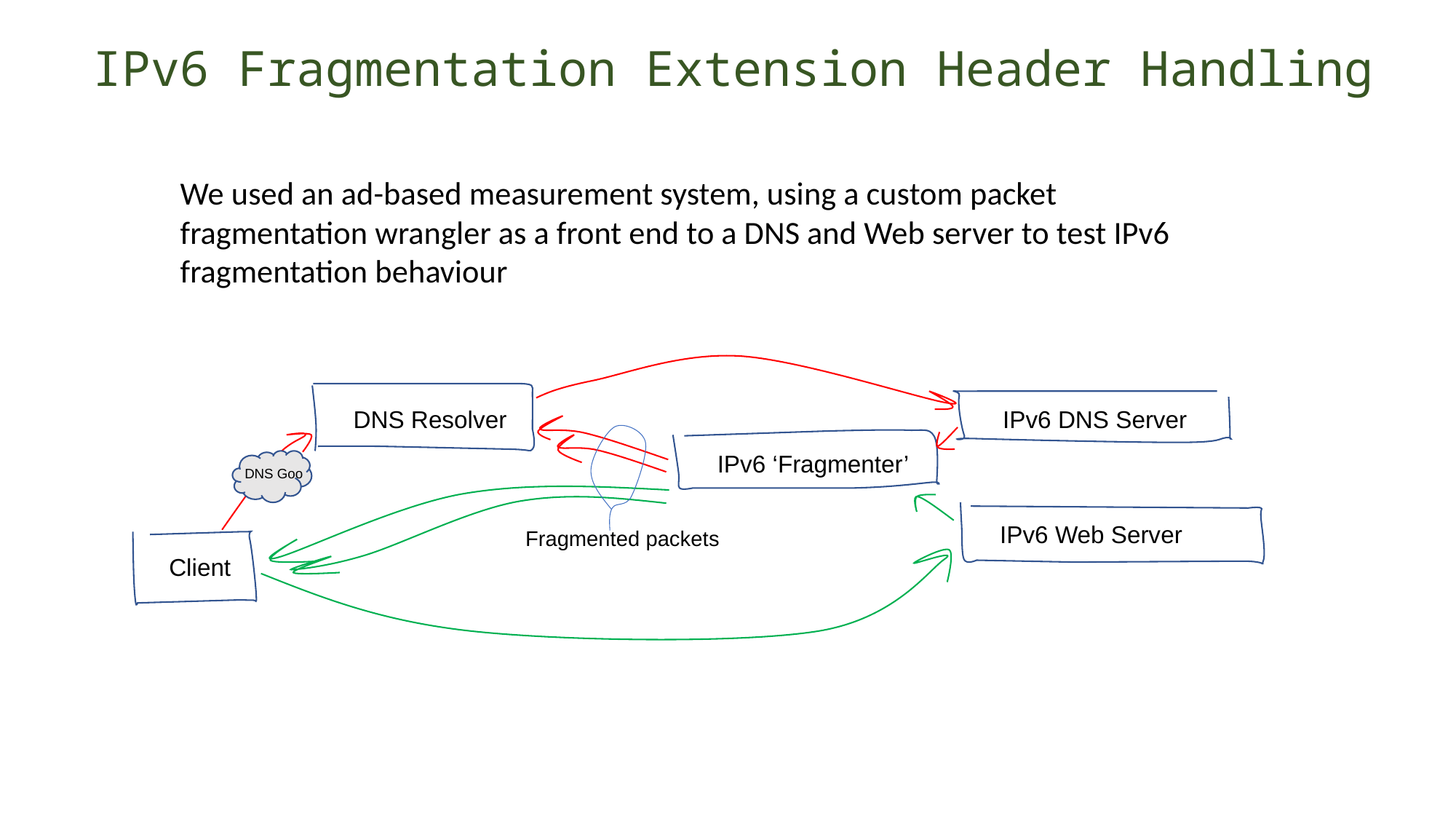

IPv6 Fragmentation Extension Header Handling
We used an ad-based measurement system, using a custom packet fragmentation wrangler as a front end to a DNS and Web server to test IPv6 fragmentation behaviour

DNS Resolver
IPv6 DNS Server

IPv6 ‘Fragmenter’

DNS Goo

IPv6 Web Server
Fragmented packets

Client